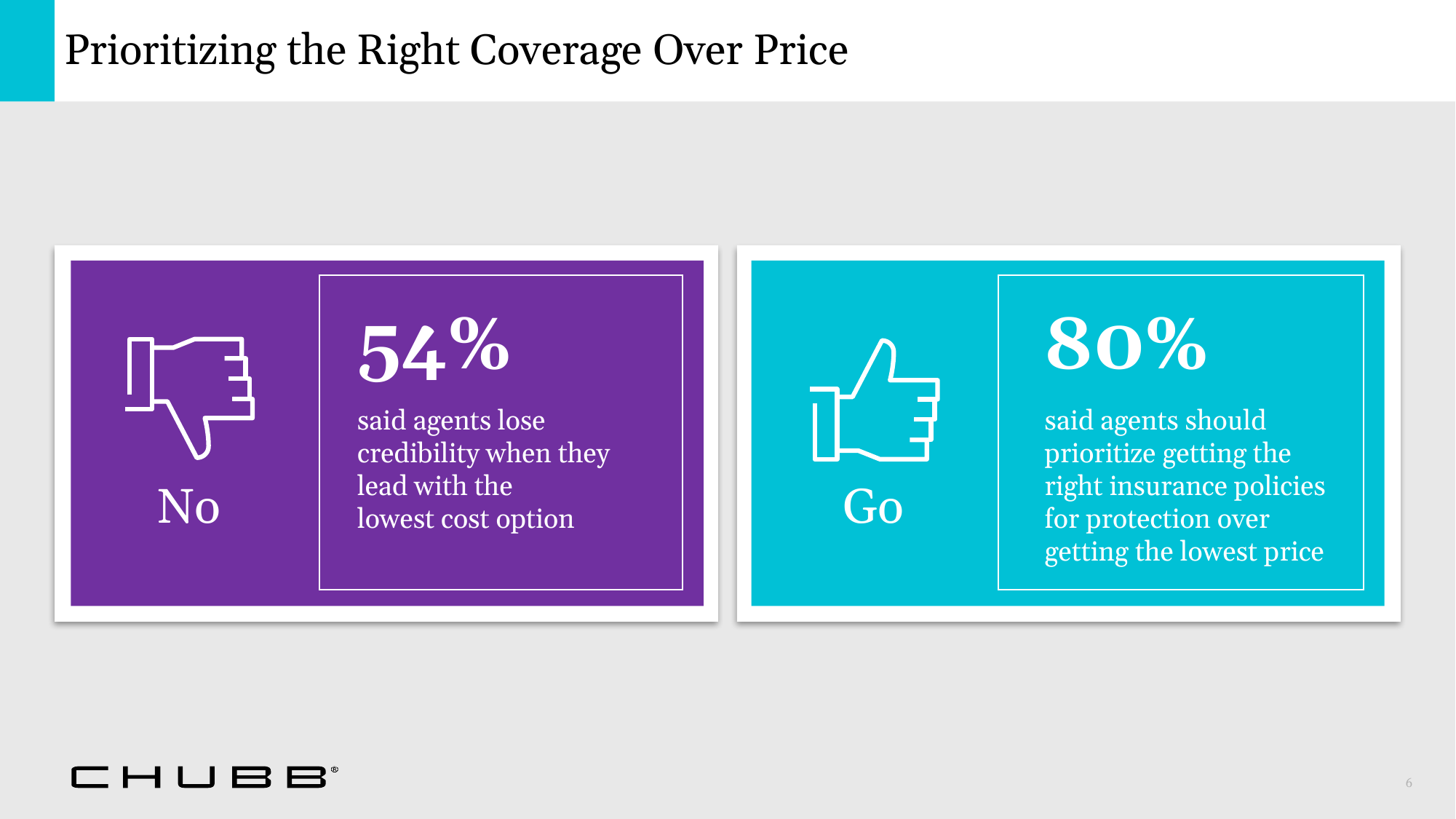

# Prioritizing the Right Coverage Over Price

54%
80%

said agents lose credibility when they lead with the
lowest cost option
said agents should prioritize getting the right insurance policies for protection over getting the lowest price
No
Go
6